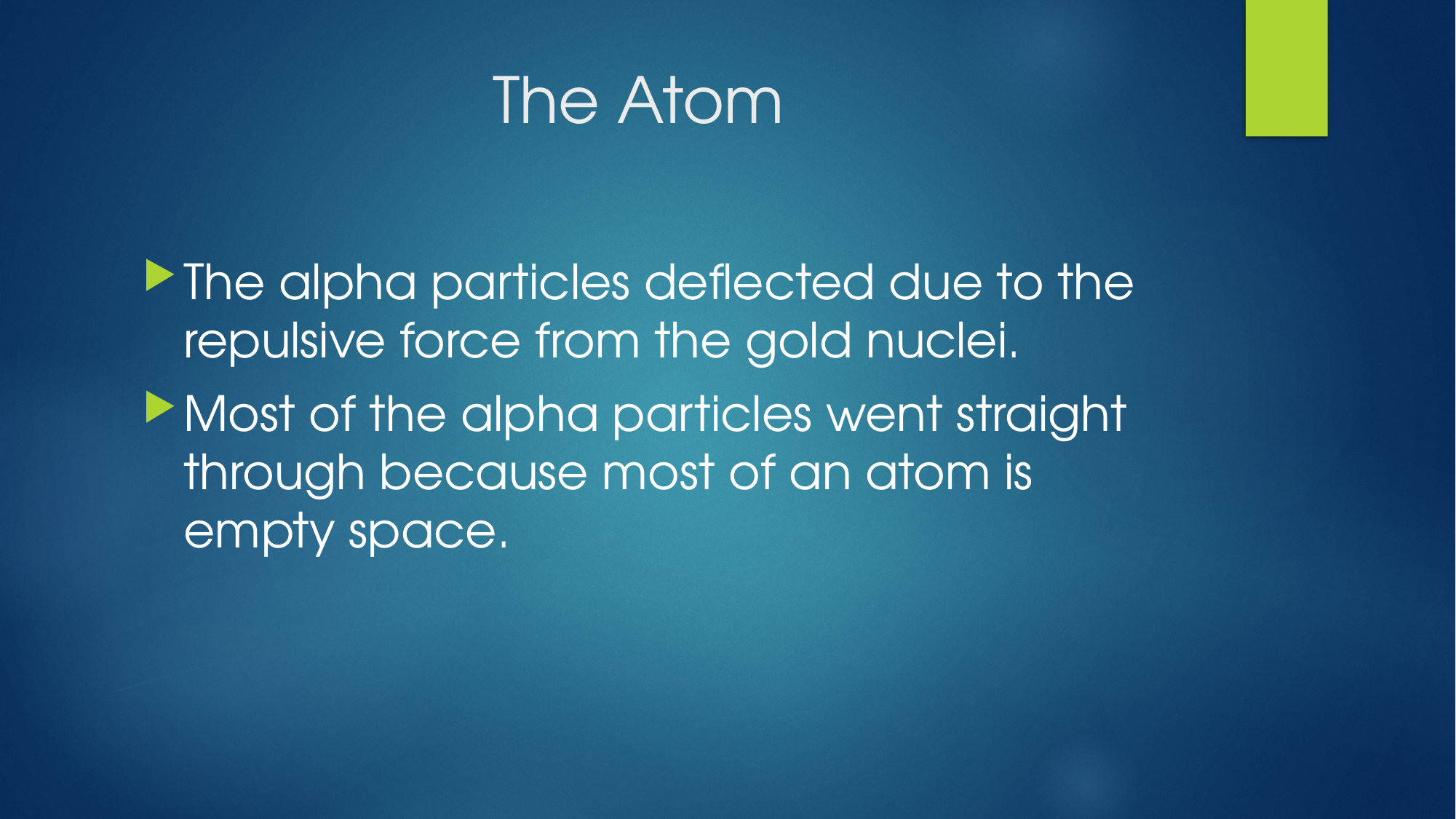

# The Atom
The alpha particles deflected due to the repulsive force from the gold nuclei.
Most of the alpha particles went straight through because most of an atom is empty space.